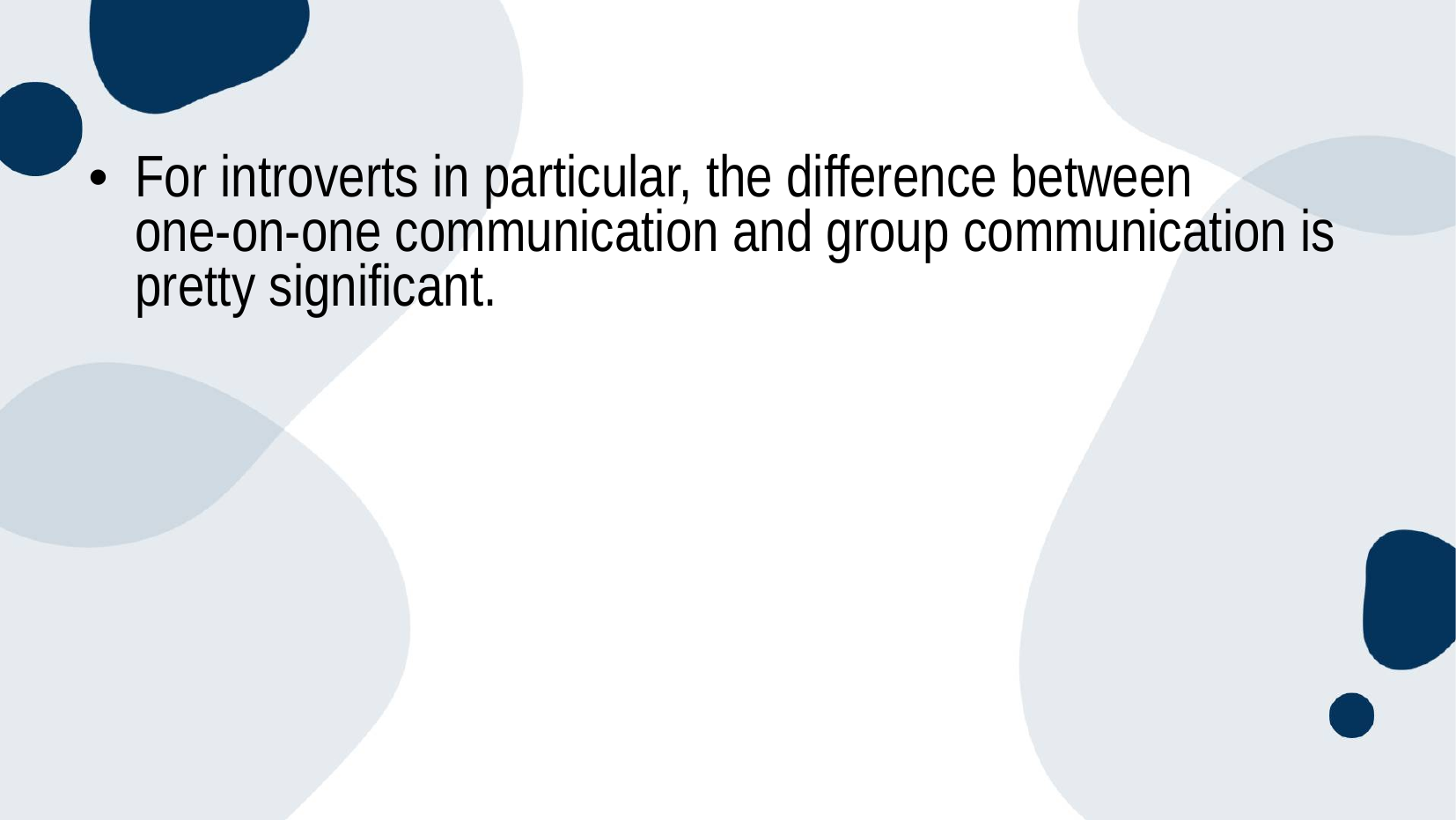

#
For introverts in particular, the difference between       one-on-one communication and group communication is pretty significant.